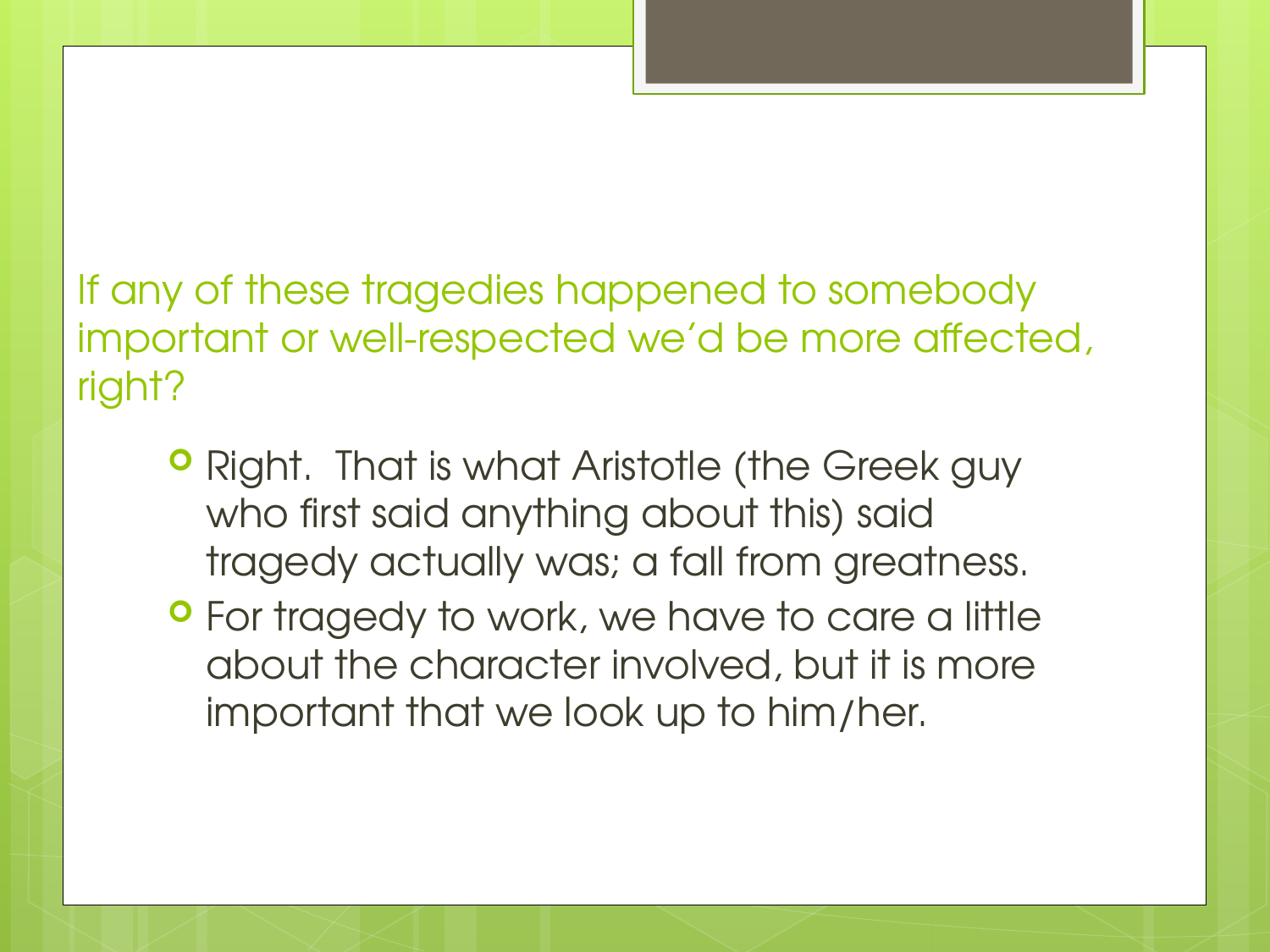

# If any of these tragedies happened to somebody important or well-respected we’d be more affected, right?

Right.  That is what Aristotle (the Greek guy who first said anything about this) said tragedy actually was; a fall from greatness.
For tragedy to work, we have to care a little about the character involved, but it is more important that we look up to him/her.